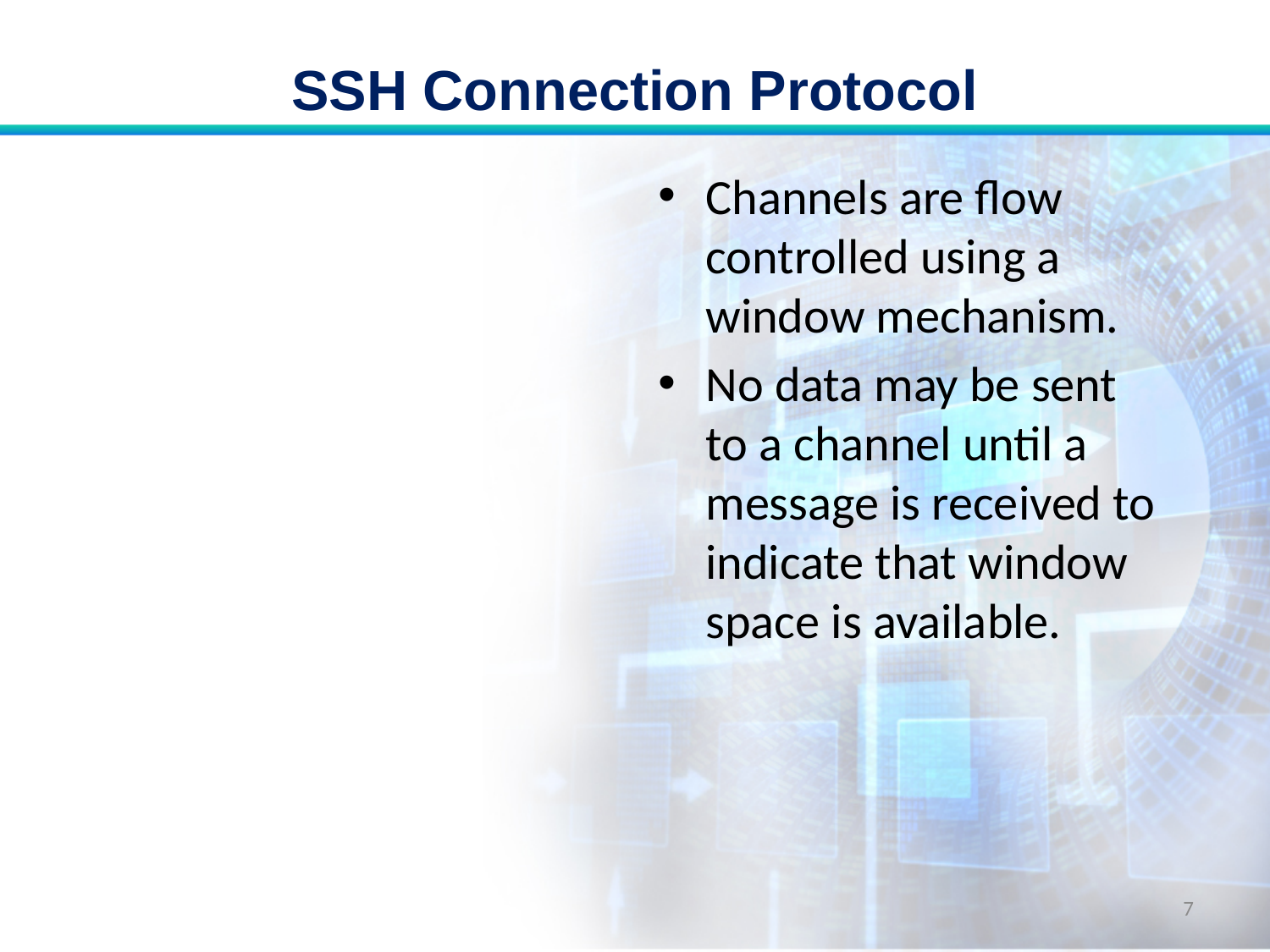

# SSH Connection Protocol
Channels are flow controlled using a window mechanism.
No data may be sent to a channel until a message is received to indicate that window space is available.

7